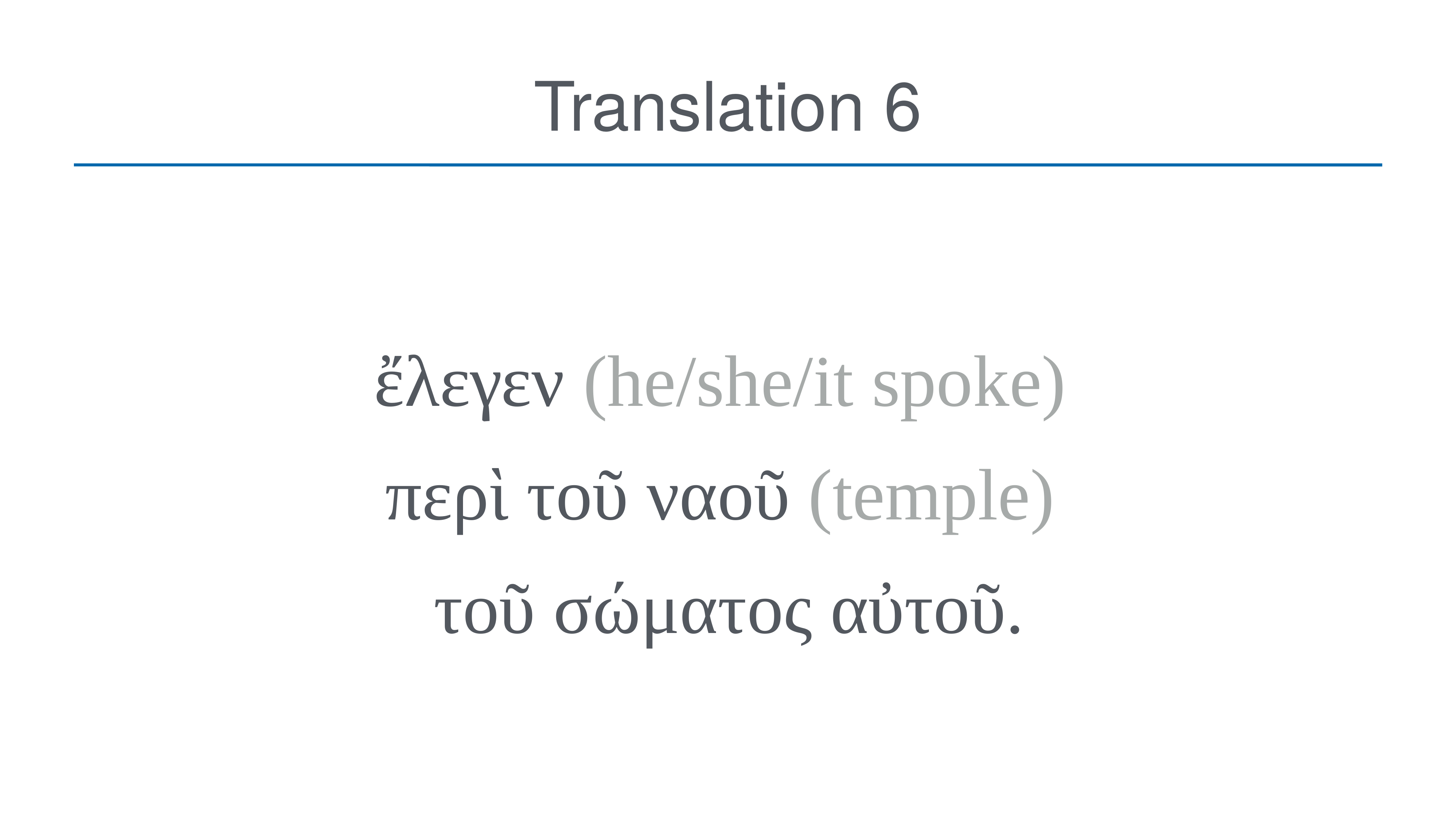

# Translation 6
ἔλεγεν (he/she/it spoke)
περὶ τοῦ ναοῦ (temple)
τοῦ σώματος αὐτοῦ.